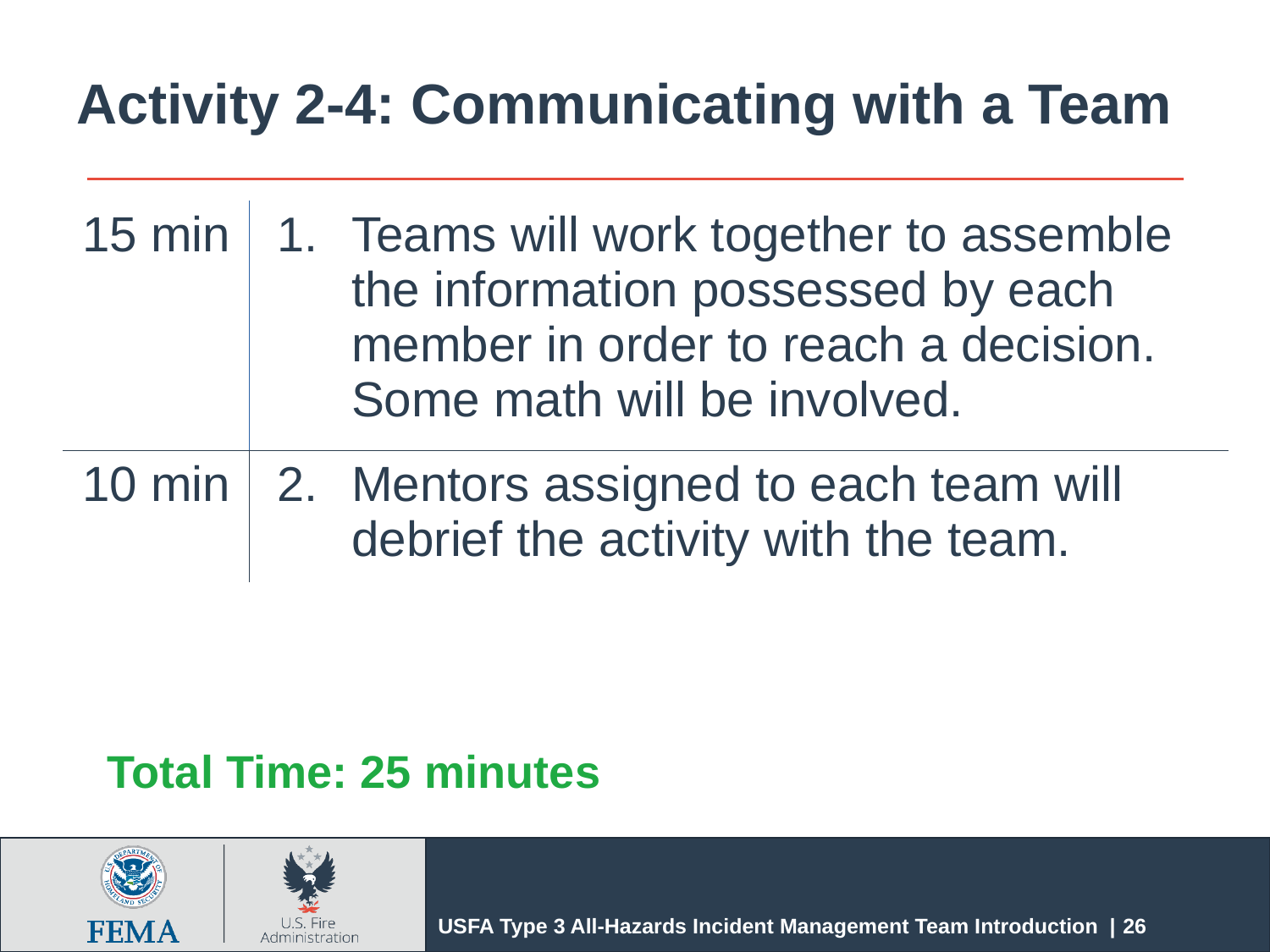

# Activity 2-4: Communicating with a Team
| 15 min | Teams will work together to assemble the information possessed by each member in order to reach a decision. Some math will be involved. |
| --- | --- |
| 10 min | Mentors assigned to each team will debrief the activity with the team. |
Total Time: 25 minutes
USFA Type 3 All-Hazards Incident Management Team Introduction  | 26